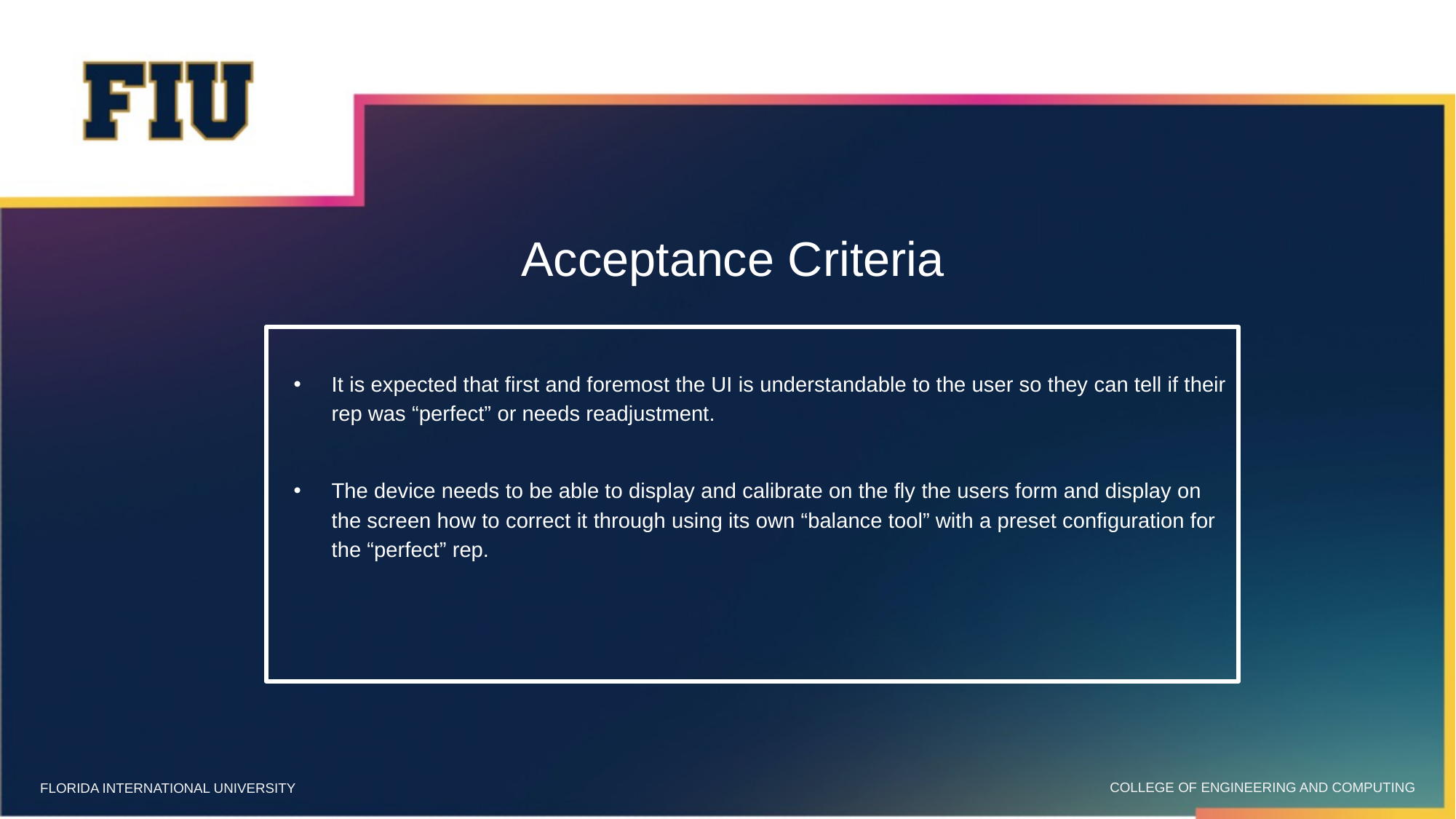

# Acceptance Criteria

It is expected that first and foremost the UI is understandable to the user so they can tell if their rep was “perfect” or needs readjustment.

The device needs to be able to display and calibrate on the fly the users form and display on the screen how to correct it through using its own “balance tool” with a preset configuration for the “perfect” rep.